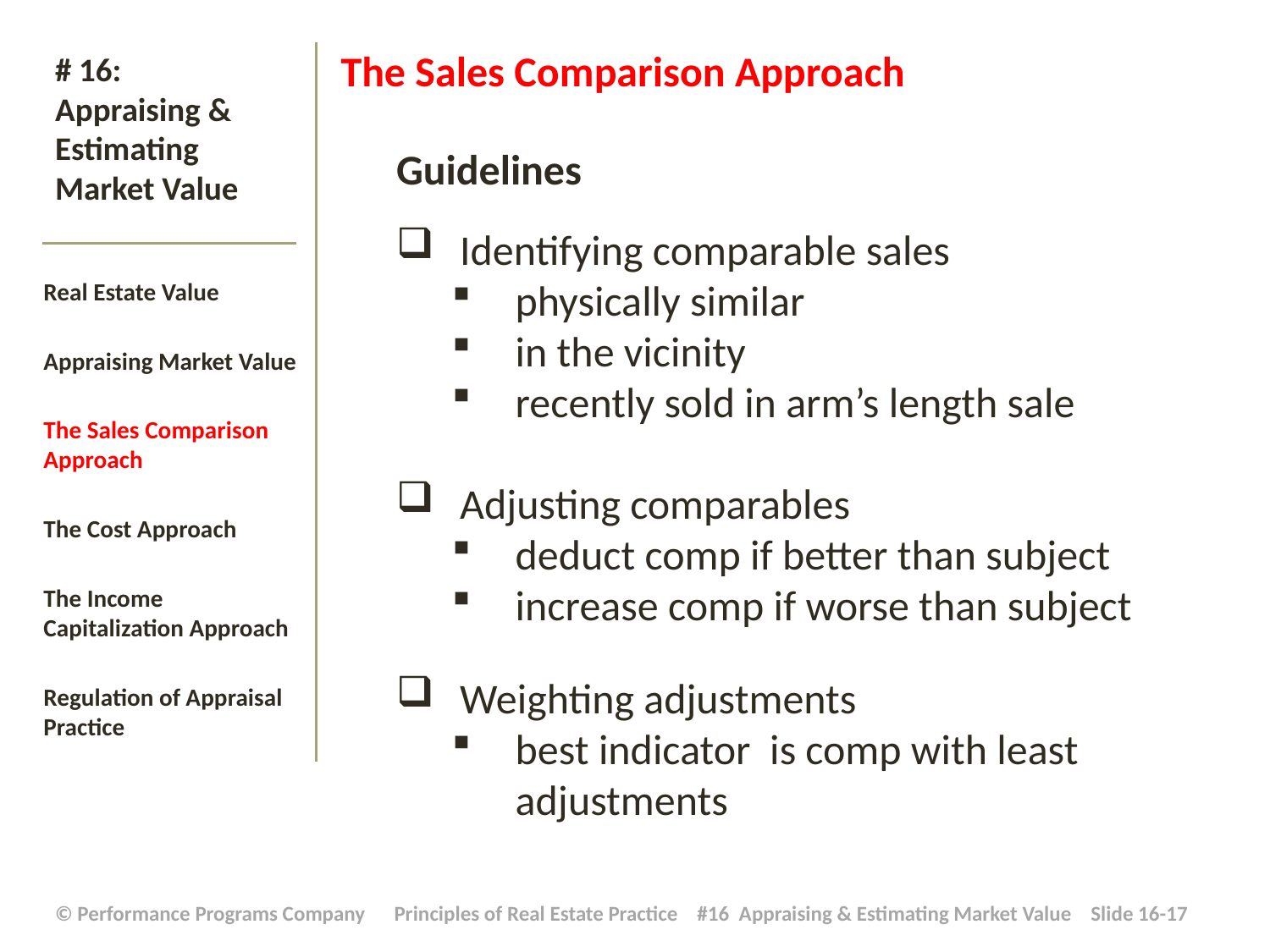

The Sales Comparison Approach

Guidelines

Identifying comparable sales
physically similar
in the vicinity
recently sold in arm’s length sale
Adjusting comparables
deduct comp if better than subject
increase comp if worse than subject
Weighting adjustments
best indicator  is comp with least adjustments
# # 16: Appraising & Estimating Market Value

Real Estate Value

Appraising Market Value

The Sales Comparison Approach

The Cost Approach

The Income Capitalization Approach

Regulation of Appraisal Practice

| © Performance Programs Company Principles of Real Estate Practice #16 Appraising & Estimating Market Value Slide 16-17 |
| --- |